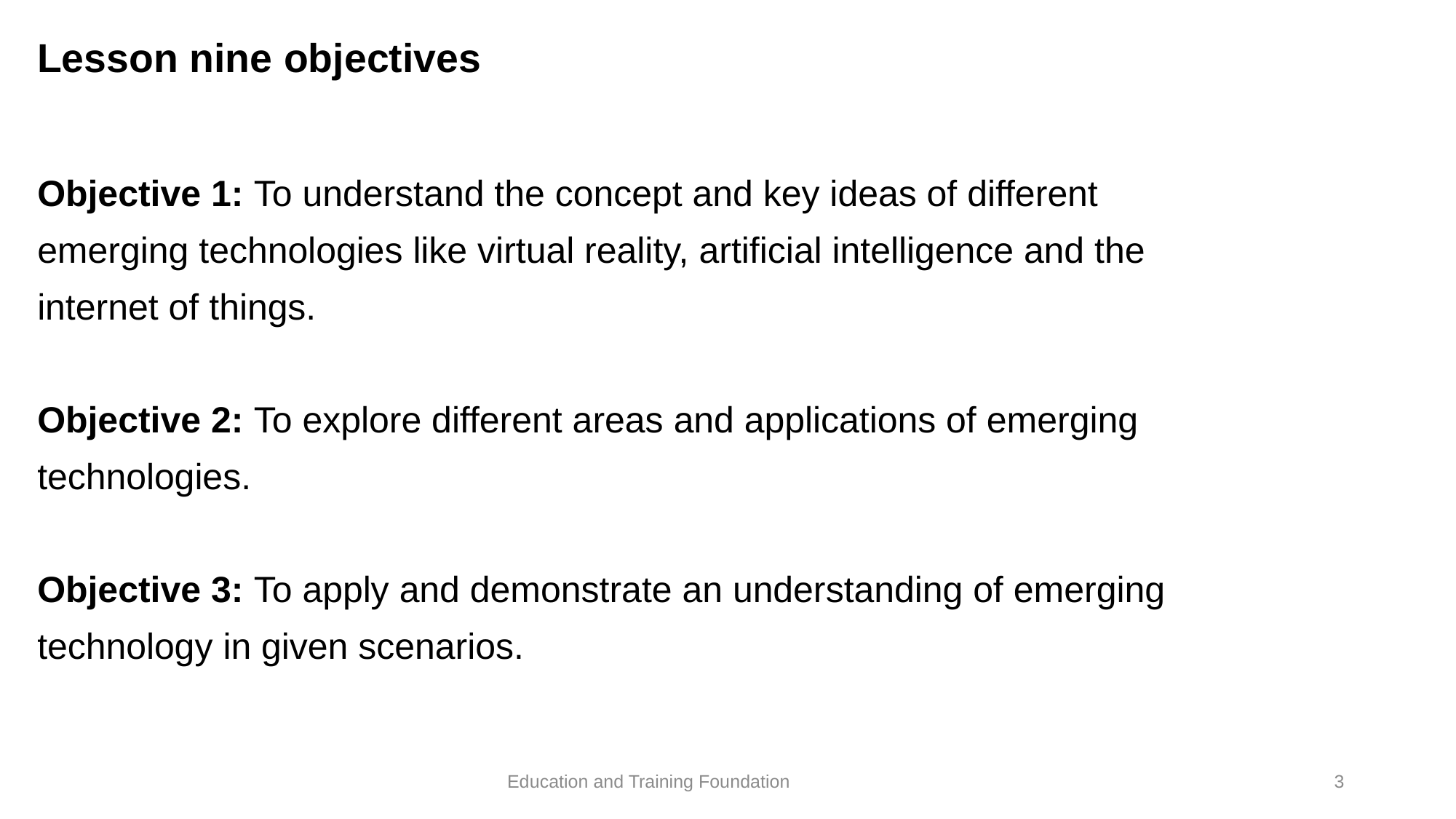

# Lesson nine objectives
Objective 1: To understand the concept and key ideas of different emerging technologies like virtual reality, artificial intelligence and the internet of things.

Objective 2: To explore different areas and applications of emerging technologies.

Objective 3: To apply and demonstrate an understanding of emerging technology in given scenarios.

3
Education and Training Foundation